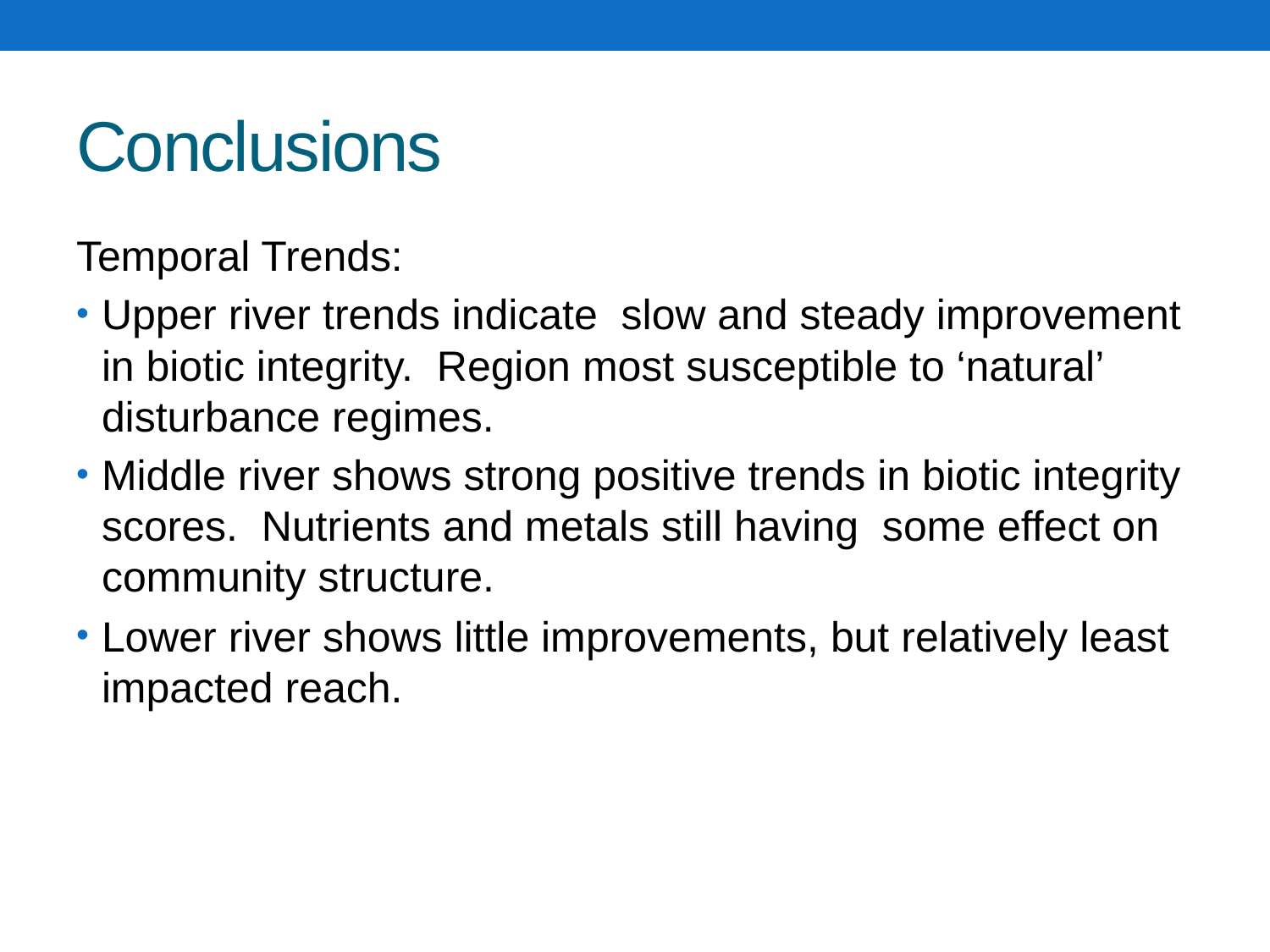

# Conclusions
Temporal Trends:
Upper river trends indicate  slow and steady improvement in biotic integrity.  Region most susceptible to ‘natural’ disturbance regimes.
Middle river shows strong positive trends in biotic integrity scores.  Nutrients and metals still having  some effect on community structure.
Lower river shows little improvements, but relatively least impacted reach.